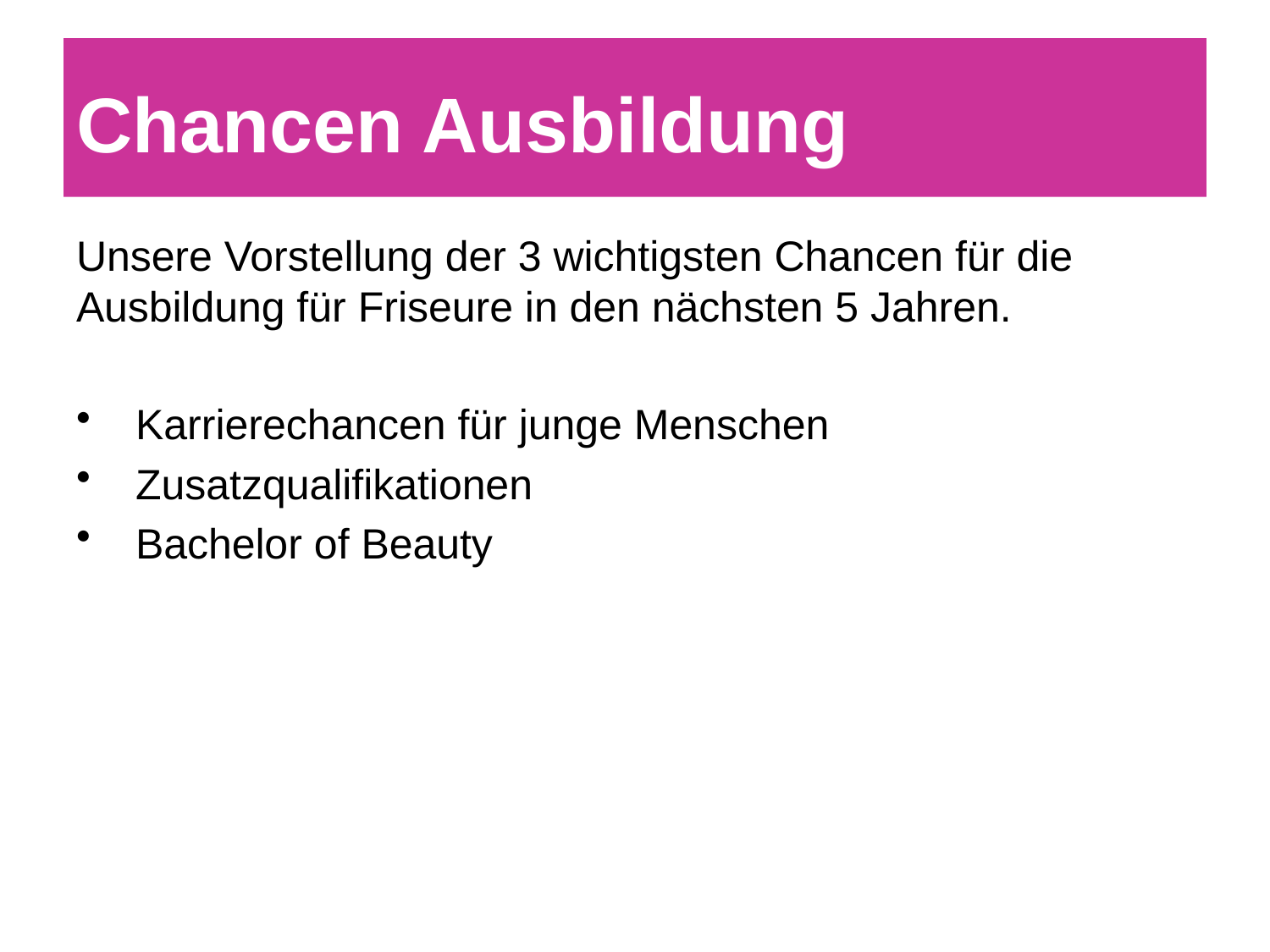

# Chancen Ausbildung
Unsere Vorstellung der 3 wichtigsten Chancen für die Ausbildung für Friseure in den nächsten 5 Jahren.

 Karrierechancen für junge Menschen
 Zusatzqualifikationen
 Bachelor of Beauty